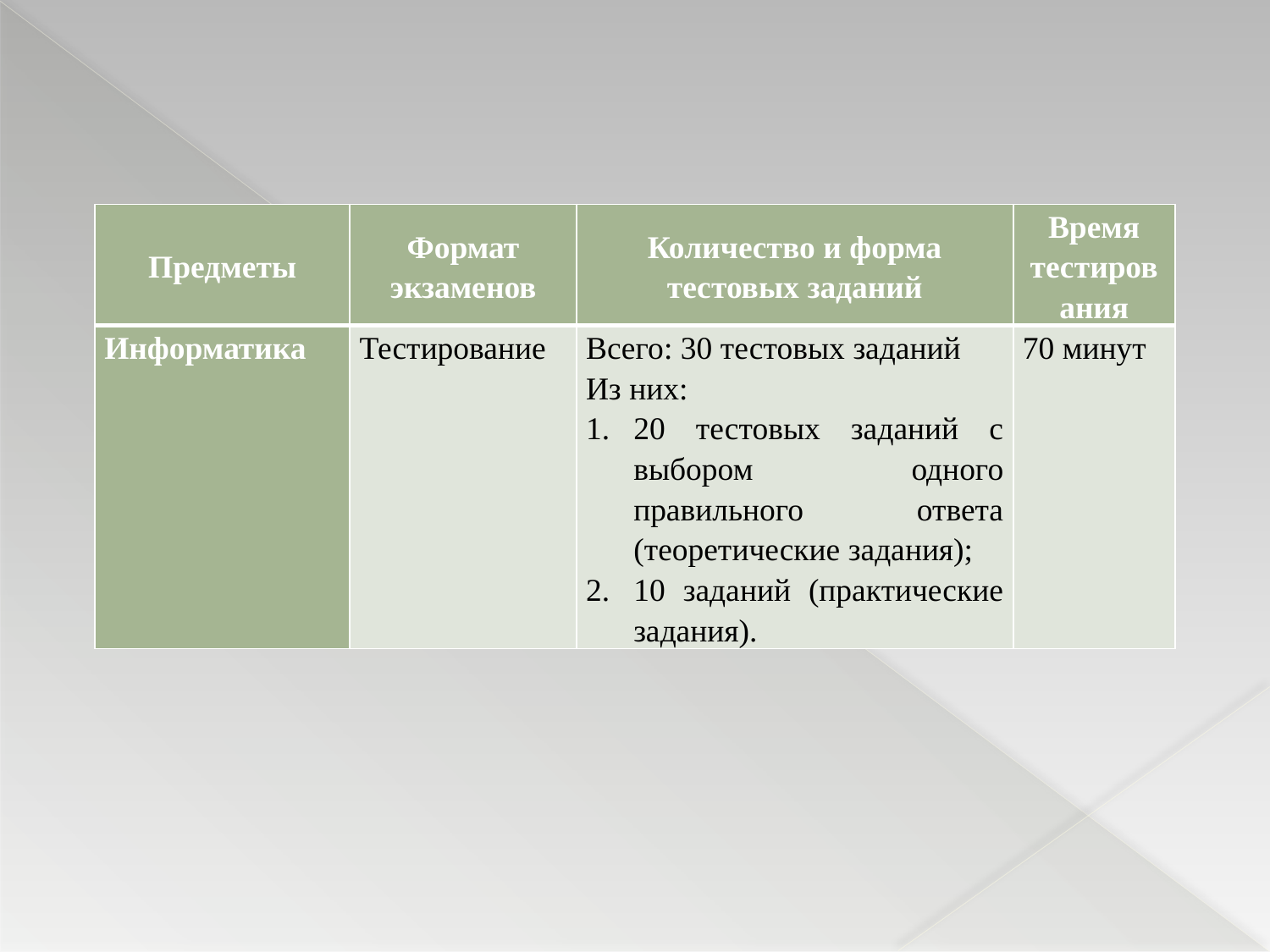

| Предметы | Формат экзаменов | Количество и форма тестовых заданий | Время тестирования |
| --- | --- | --- | --- |
| Информатика | Тестирование | Всего: 30 тестовых заданий Из них: 20 тестовых заданий с выбором одного правильного ответа (теоретические задания); 10 заданий (практические задания). | 70 минут |